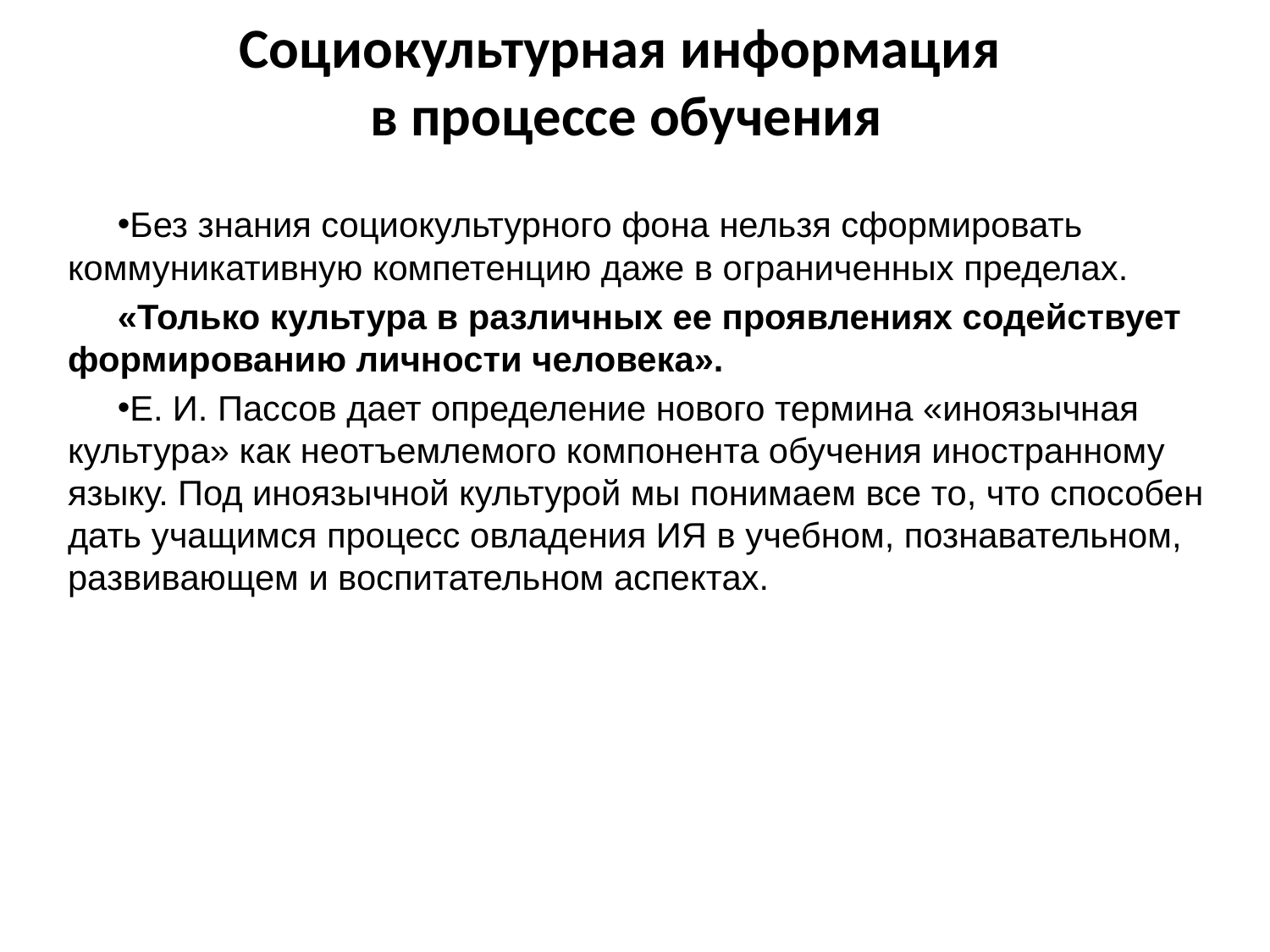

# Социокультурная информация в процессе обучения
Без знания социокультурного фона нельзя сформировать коммуникативную компетенцию даже в ограниченных пределах.
«Только культура в различных ее проявлениях содействует формированию личности человека».
Е. И. Пассов дает определение нового термина «иноязычная культура» как неотъемлемого компонента обучения иностранному языку. Под иноязычной культурой мы понимаем все то, что способен дать учащимся процесс овладения ИЯ в учебном, познавательном, развивающем и воспитательном аспектах.